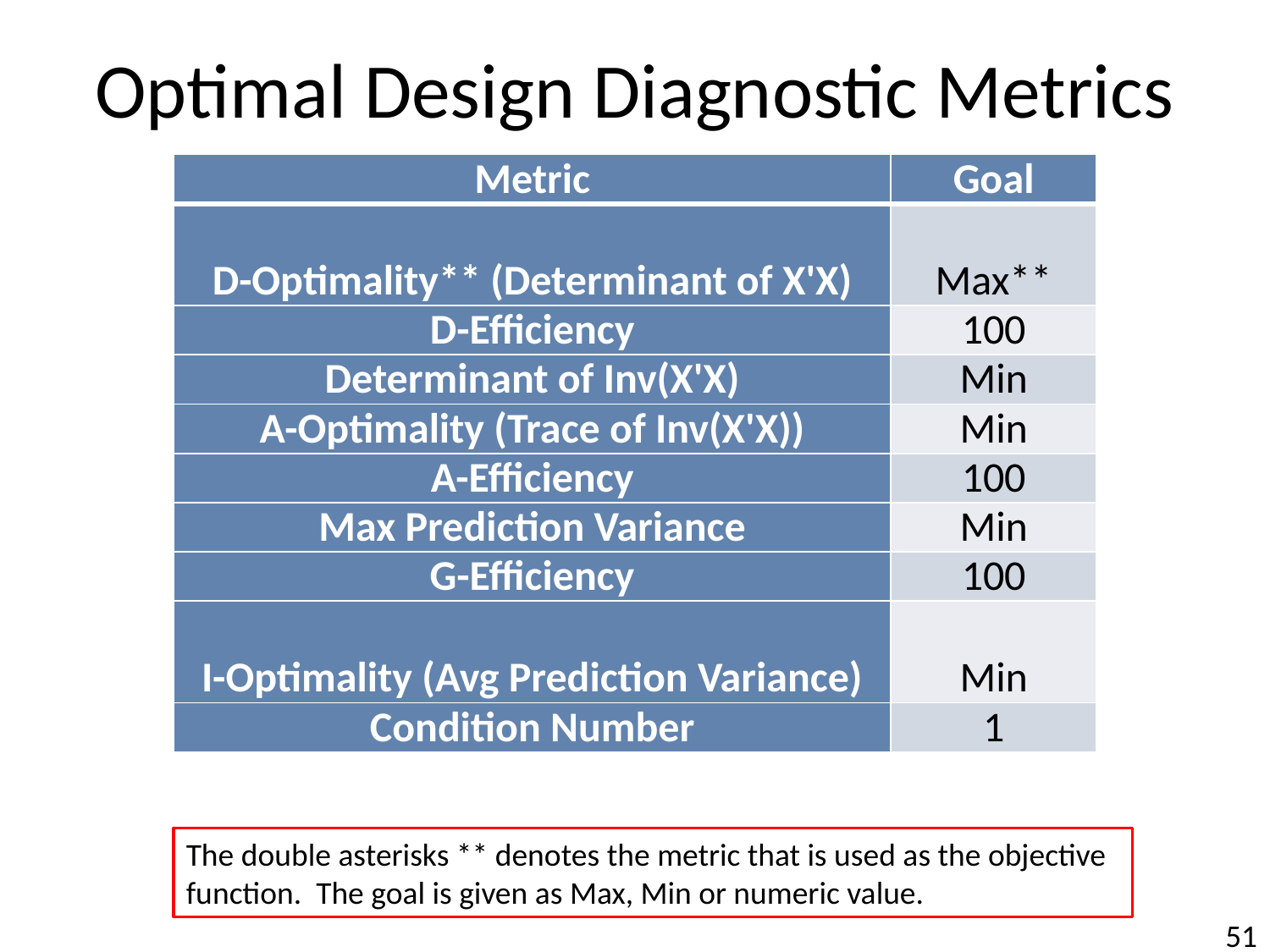

# Optimal Design Diagnostic Metrics
| Metric | Goal |
| --- | --- |
| D-Optimality\*\* (Determinant of X'X) | Max\*\* |
| D-Efficiency | 100 |
| Determinant of Inv(X'X) | Min |
| A-Optimality (Trace of Inv(X'X)) | Min |
| A-Efficiency | 100 |
| Max Prediction Variance | Min |
| G-Efficiency | 100 |
| I-Optimality (Avg Prediction Variance) | Min |
| Condition Number | 1 |
The double asterisks ** denotes the metric that is used as the objective function.  The goal is given as Max, Min or numeric value.